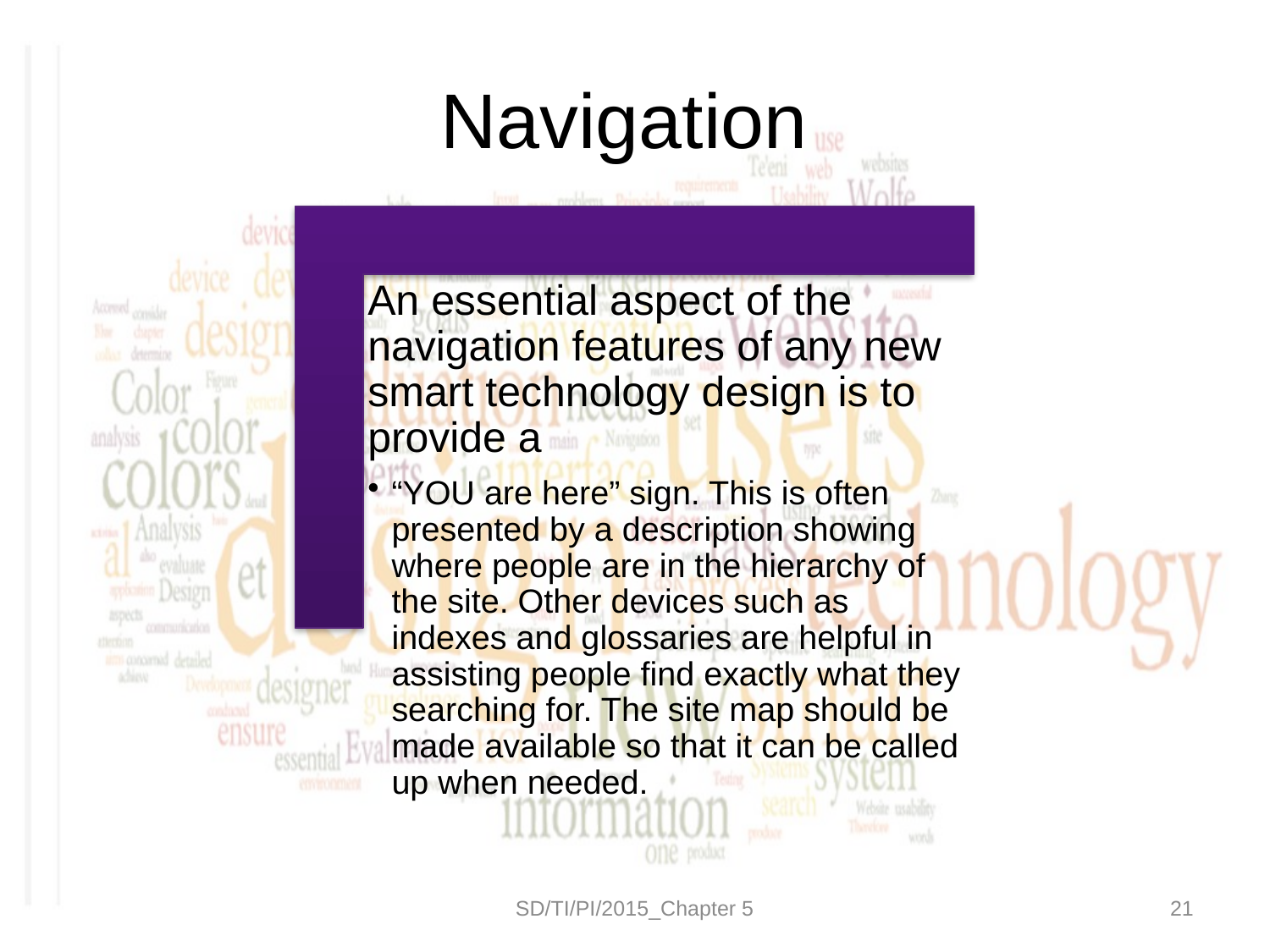

# Navigation
An essential aspect of the navigation features of any new smart technology design is to provide a
“YOU are here” sign. This is often presented by a description showing where people are in the hierarchy of the site. Other devices such as indexes and glossaries are helpful in assisting people find exactly what they searching for. The site map should be made available so that it can be called up when needed.
SD/TI/PI/2015_Chapter 5
21